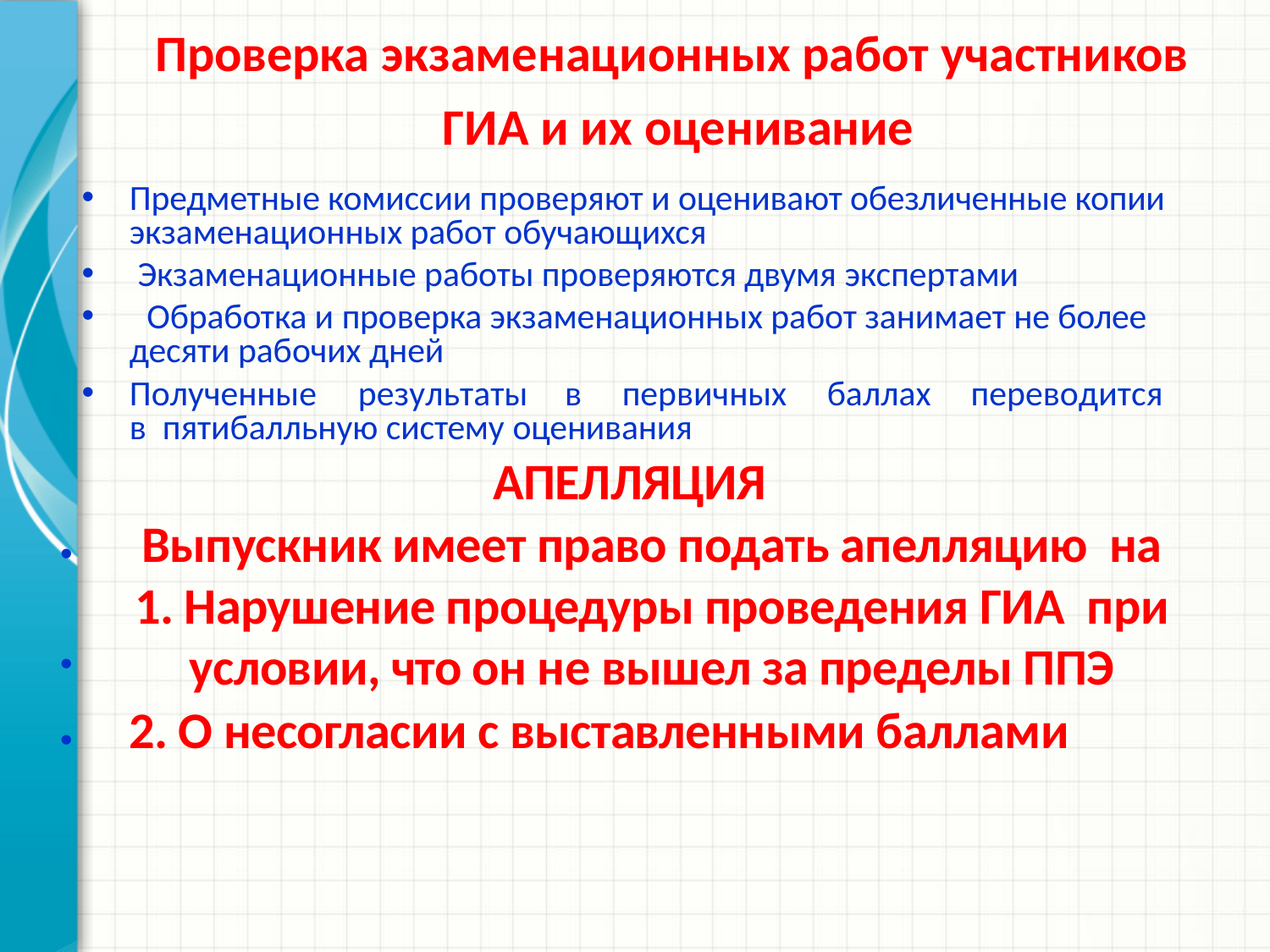

# Проверка экзаменационных работ участников  ГИА и их оценивание
•
Предметные комиссии проверяют и оценивают обезличенные копии  экзаменационных работ обучающихся
Экзаменационные работы проверяются двумя экспертами
Обработка и проверка экзаменационных работ занимает не более  десяти рабочих дней
•
•
•
Полученные	результаты	в	первичных	баллах	переводится	в  пятибалльную систему оценивания
АПЕЛЛЯЦИЯ
Выпускник имеет право подать апелляцию  на 1. Нарушение процедуры проведения ГИА  при условии, что он не вышел за пределы ППЭ
2. О несогласии с выставленными баллами
•
•
•